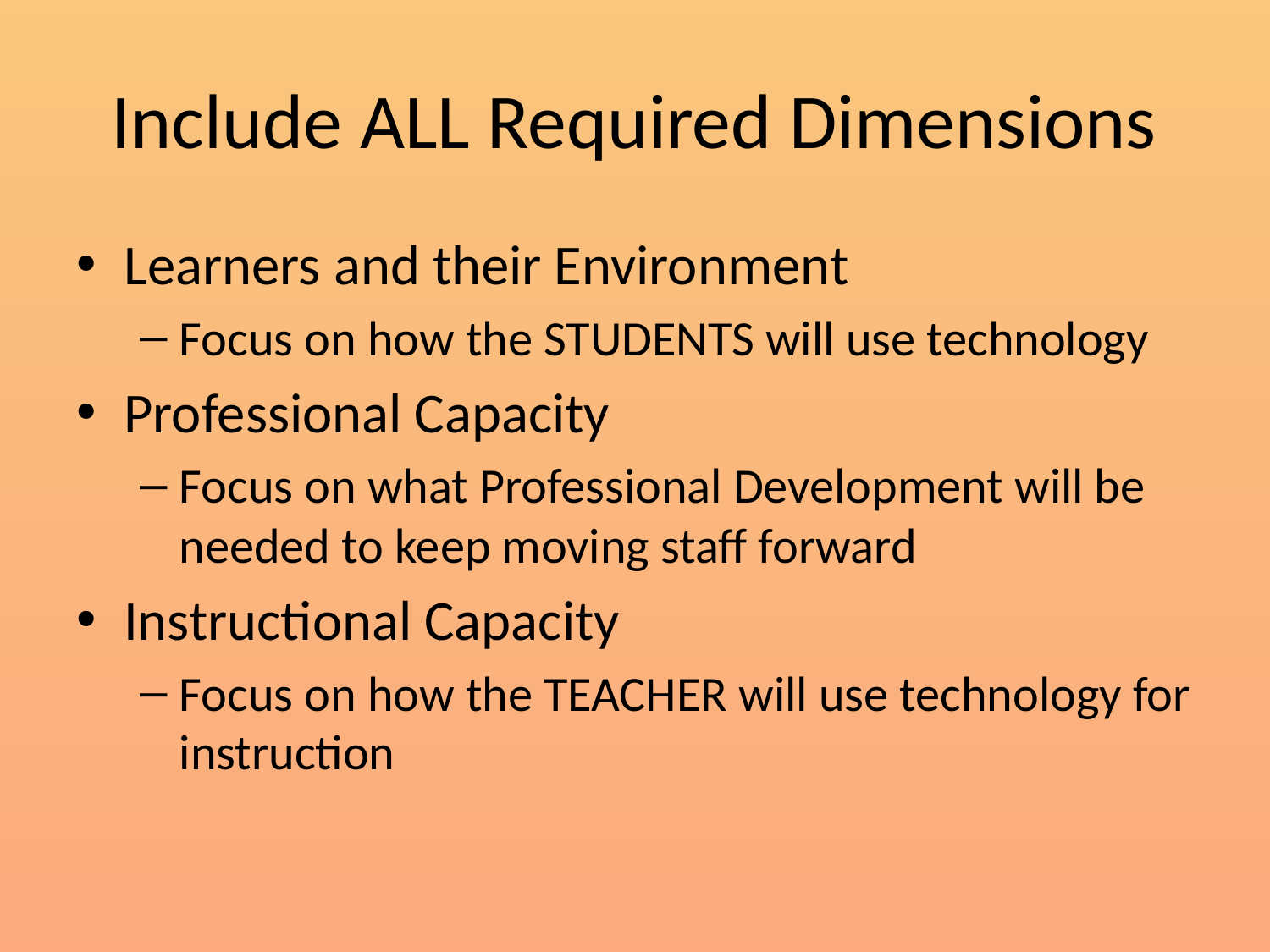

# Include ALL Required Dimensions
Learners and their Environment
Focus on how the STUDENTS will use technology
Professional Capacity
Focus on what Professional Development will be needed to keep moving staff forward
Instructional Capacity
Focus on how the TEACHER will use technology for instruction